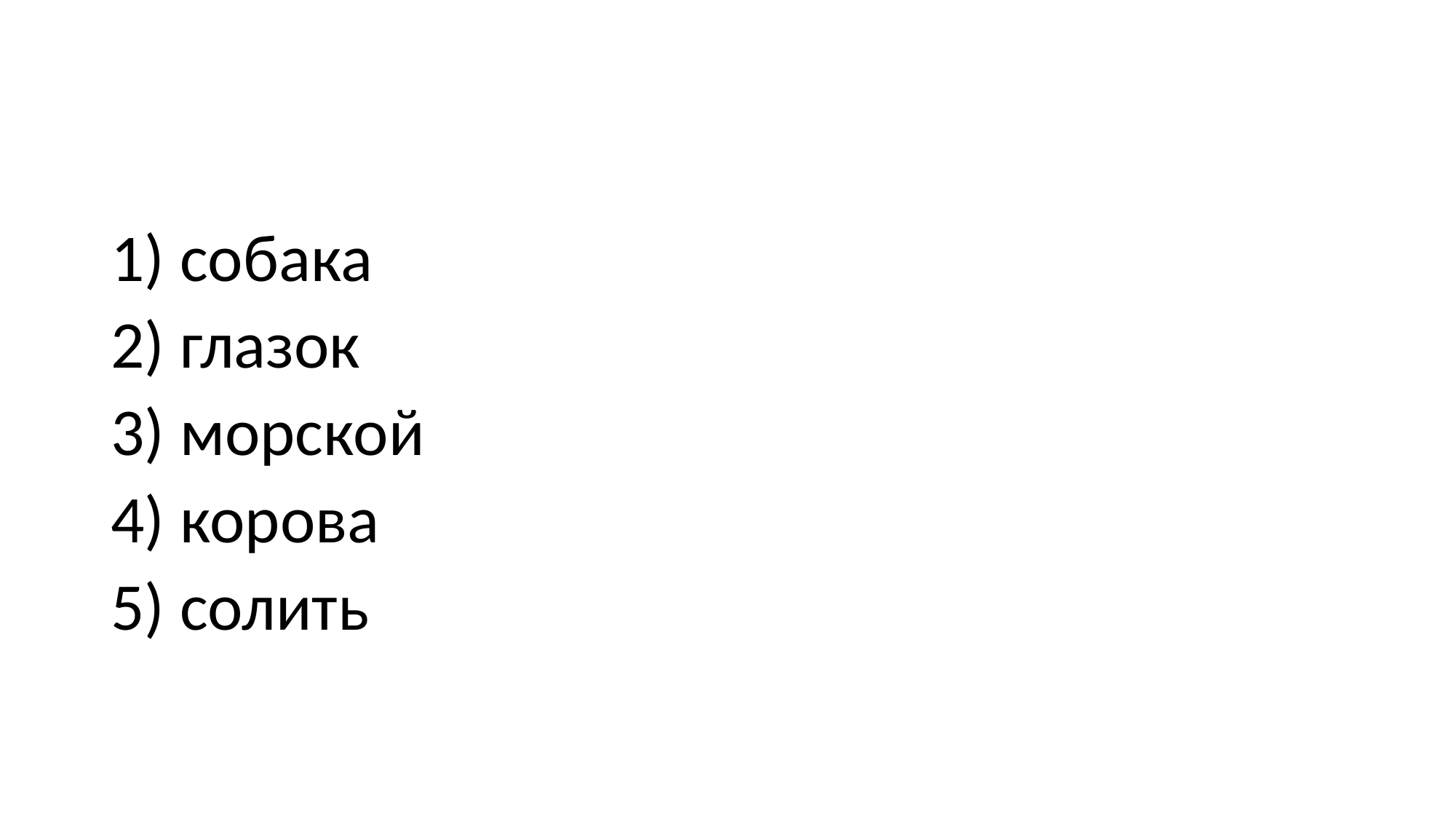

#
1) собака
2) глазок
3) морской
4) корова
5) солить